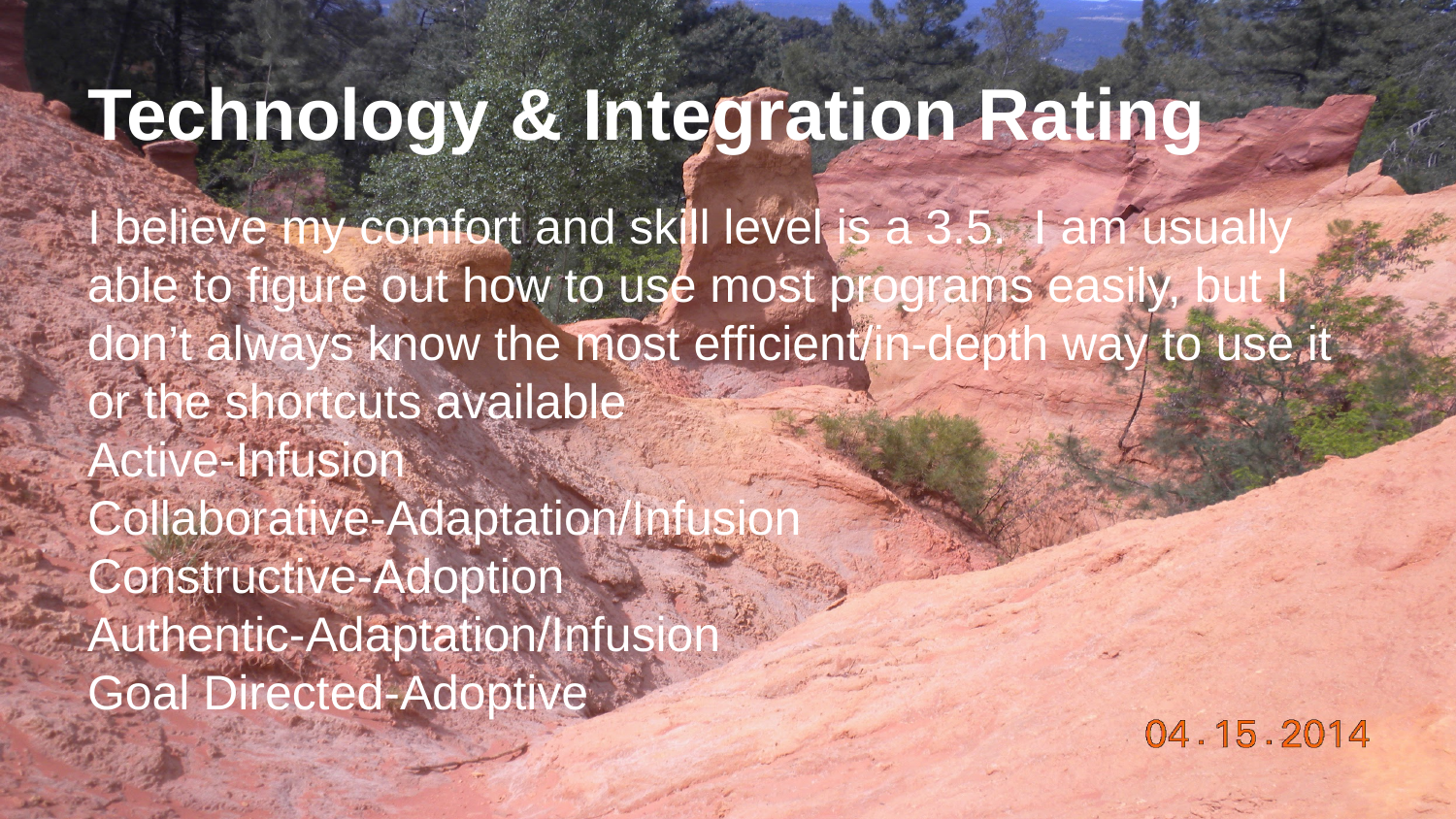

# Technology & Integration Rating
I believe my comfort and skill level is a 3.5.  I am usually able to figure out how to use most programs easily, but I don’t always know the most efficient/in-depth way to use it or the shortcuts available
Active-Infusion
Collaborative-Adaptation/Infusion
Constructive-Adoption
Authentic-Adaptation/Infusion
Goal Directed-Adoptive